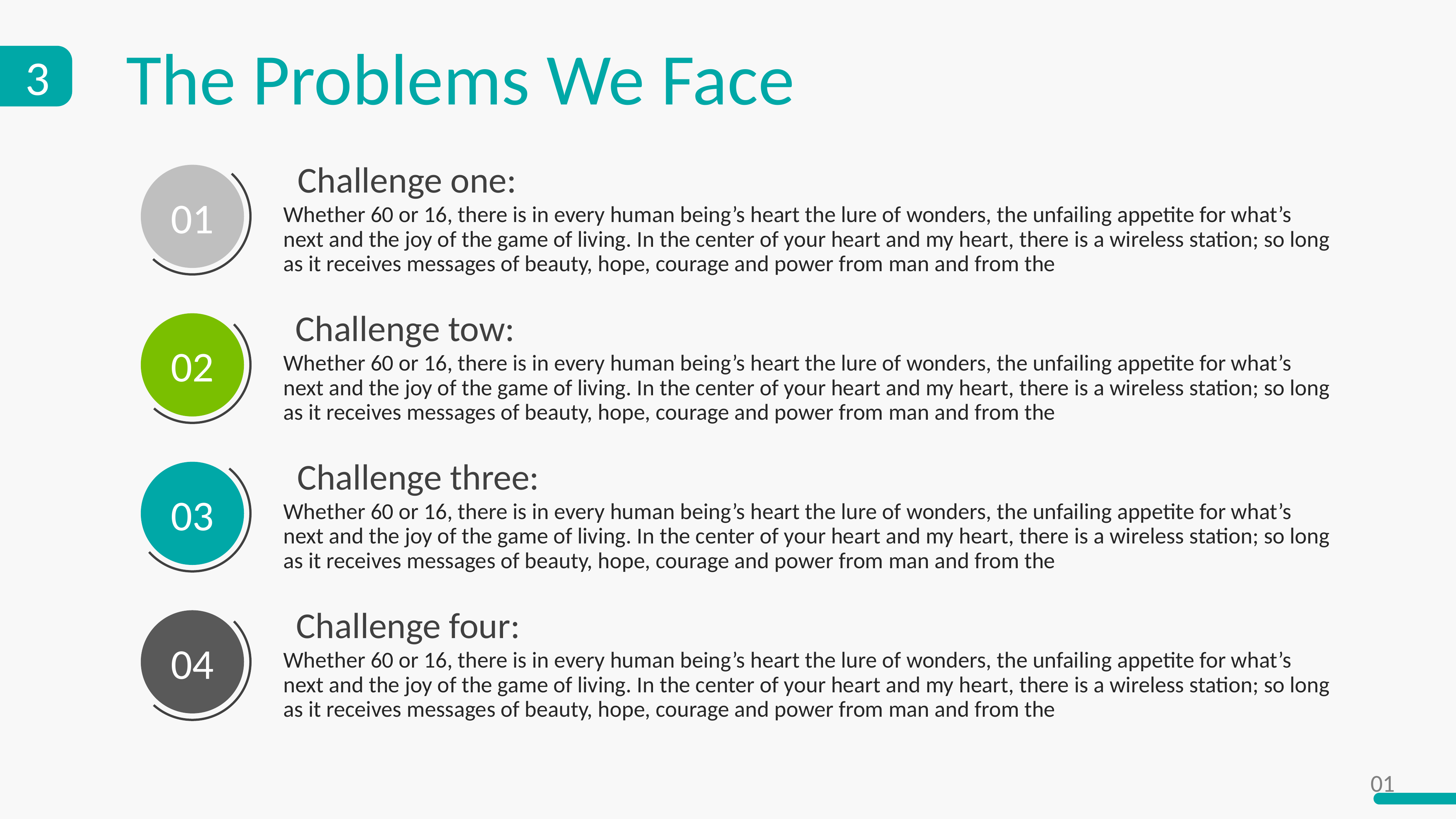

The Problems We Face
3

Challenge one:

01

Whether 60 or 16, there is in every human being’s heart the lure of wonders, the unfailing appetite for what’s next and the joy of the game of living. In the center of your heart and my heart, there is a wireless station; so long as it receives messages of beauty, hope, courage and power from man and from the
Challenge tow:

02

Whether 60 or 16, there is in every human being’s heart the lure of wonders, the unfailing appetite for what’s next and the joy of the game of living. In the center of your heart and my heart, there is a wireless station; so long as it receives messages of beauty, hope, courage and power from man and from the
Challenge three:

03

Whether 60 or 16, there is in every human being’s heart the lure of wonders, the unfailing appetite for what’s next and the joy of the game of living. In the center of your heart and my heart, there is a wireless station; so long as it receives messages of beauty, hope, courage and power from man and from the
Challenge four:

04

Whether 60 or 16, there is in every human being’s heart the lure of wonders, the unfailing appetite for what’s next and the joy of the game of living. In the center of your heart and my heart, there is a wireless station; so long as it receives messages of beauty, hope, courage and power from man and from the
01